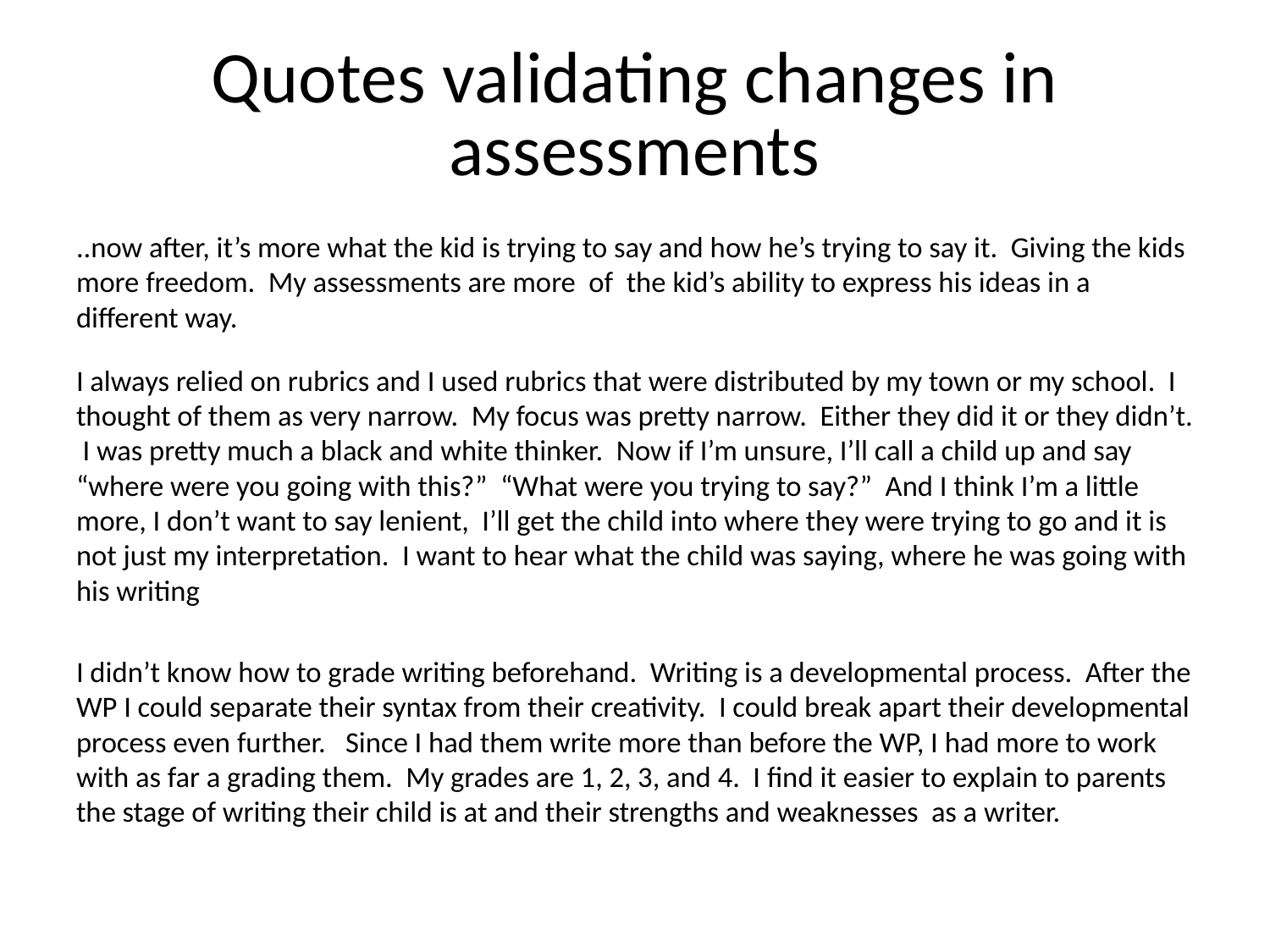

# Quotes validating changes in assessments
..now after, it’s more what the kid is trying to say and how he’s trying to say it.  Giving the kids more freedom.  My assessments are more  of  the kid’s ability to express his ideas in a different way.

I always relied on rubrics and I used rubrics that were distributed by my town or my school.  I thought of them as very narrow.  My focus was pretty narrow.  Either they did it or they didn’t.  I was pretty much a black and white thinker.  Now if I’m unsure, I’ll call a child up and say “where were you going with this?”  “What were you trying to say?”  And I think I’m a little more, I don’t want to say lenient,  I’ll get the child into where they were trying to go and it is not just my interpretation.  I want to hear what the child was saying, where he was going with his writing

I didn’t know how to grade writing beforehand.  Writing is a developmental process.  After the WP I could separate their syntax from their creativity.  I could break apart their developmental process even further.   Since I had them write more than before the WP, I had more to work with as far a grading them.  My grades are 1, 2, 3, and 4.  I find it easier to explain to parents the stage of writing their child is at and their strengths and weaknesses  as a writer.